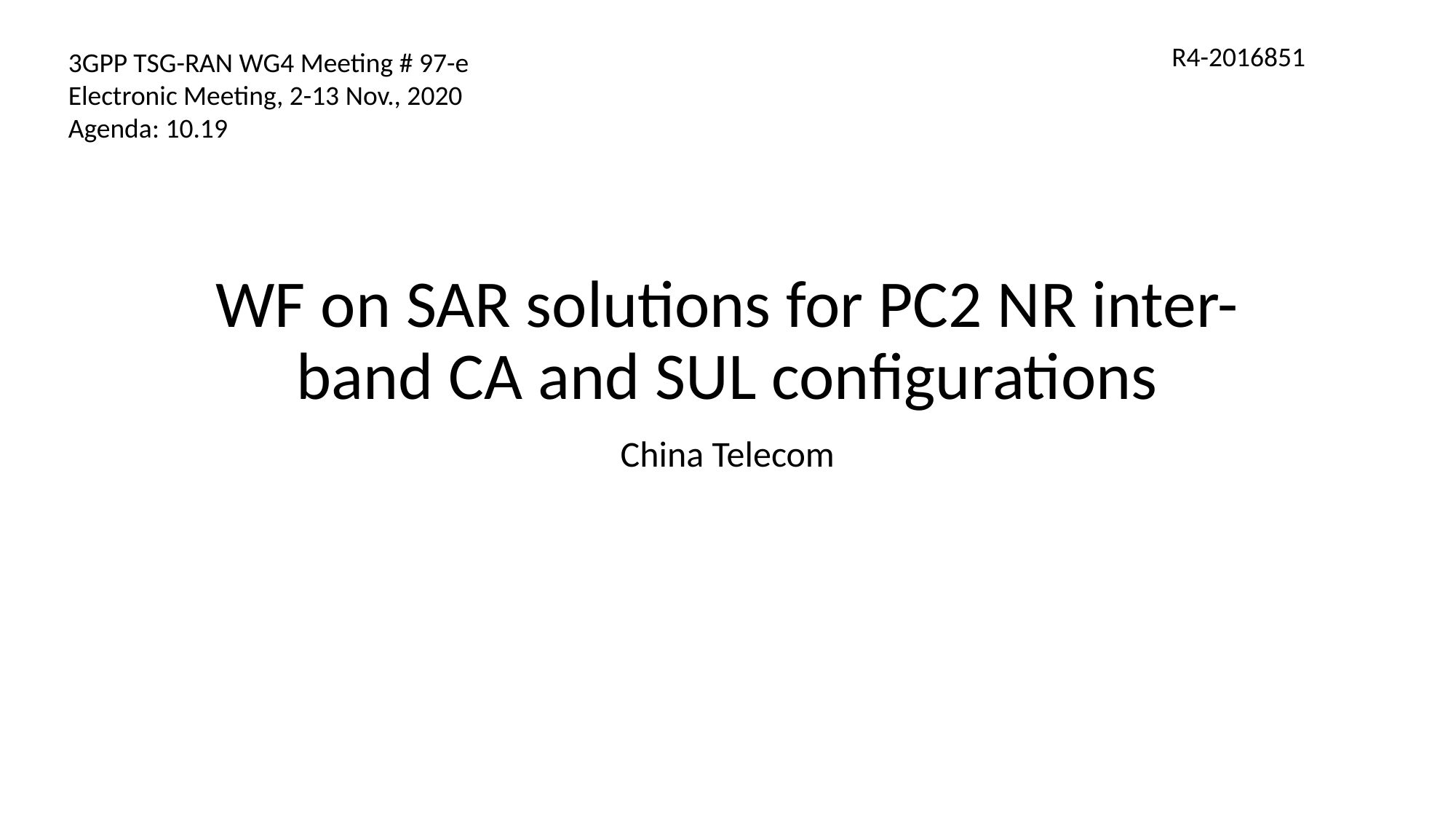

R4-2016851
3GPP TSG-RAN WG4 Meeting # 97-e
Electronic Meeting, 2-13 Nov., 2020
Agenda: 10.19
# WF on SAR solutions for PC2 NR inter-band CA and SUL configurations
China Telecom